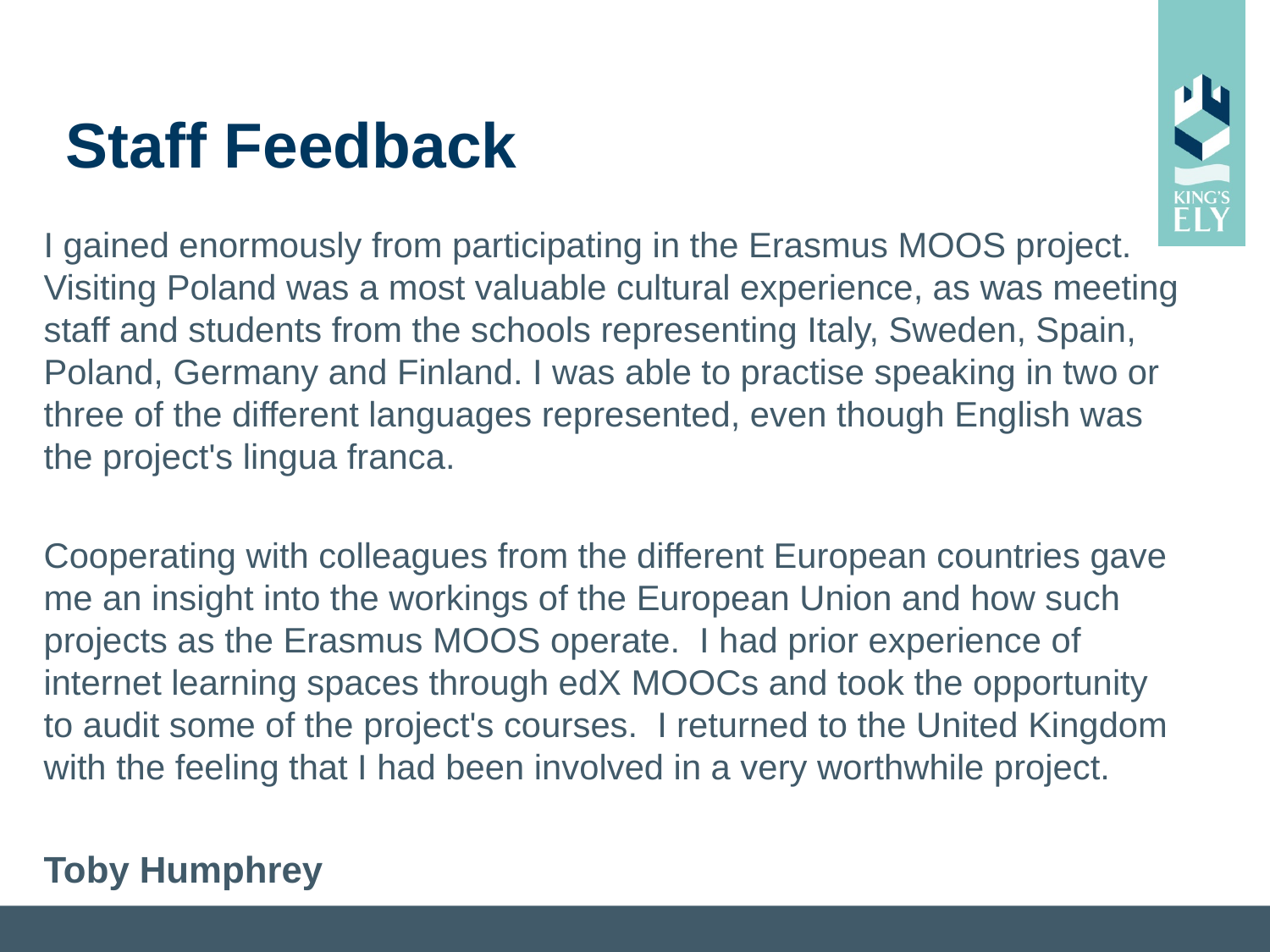

# Staff Feedback
I gained enormously from participating in the Erasmus MOOS project. Visiting Poland was a most valuable cultural experience, as was meeting staff and students from the schools representing Italy, Sweden, Spain, Poland, Germany and Finland. I was able to practise speaking in two or three of the different languages represented, even though English was the project's lingua franca.

Cooperating with colleagues from the different European countries gave me an insight into the workings of the European Union and how such projects as the Erasmus MOOS operate.  I had prior experience of internet learning spaces through edX MOOCs and took the opportunity to audit some of the project's courses.  I returned to the United Kingdom with the feeling that I had been involved in a very worthwhile project.

Toby Humphrey